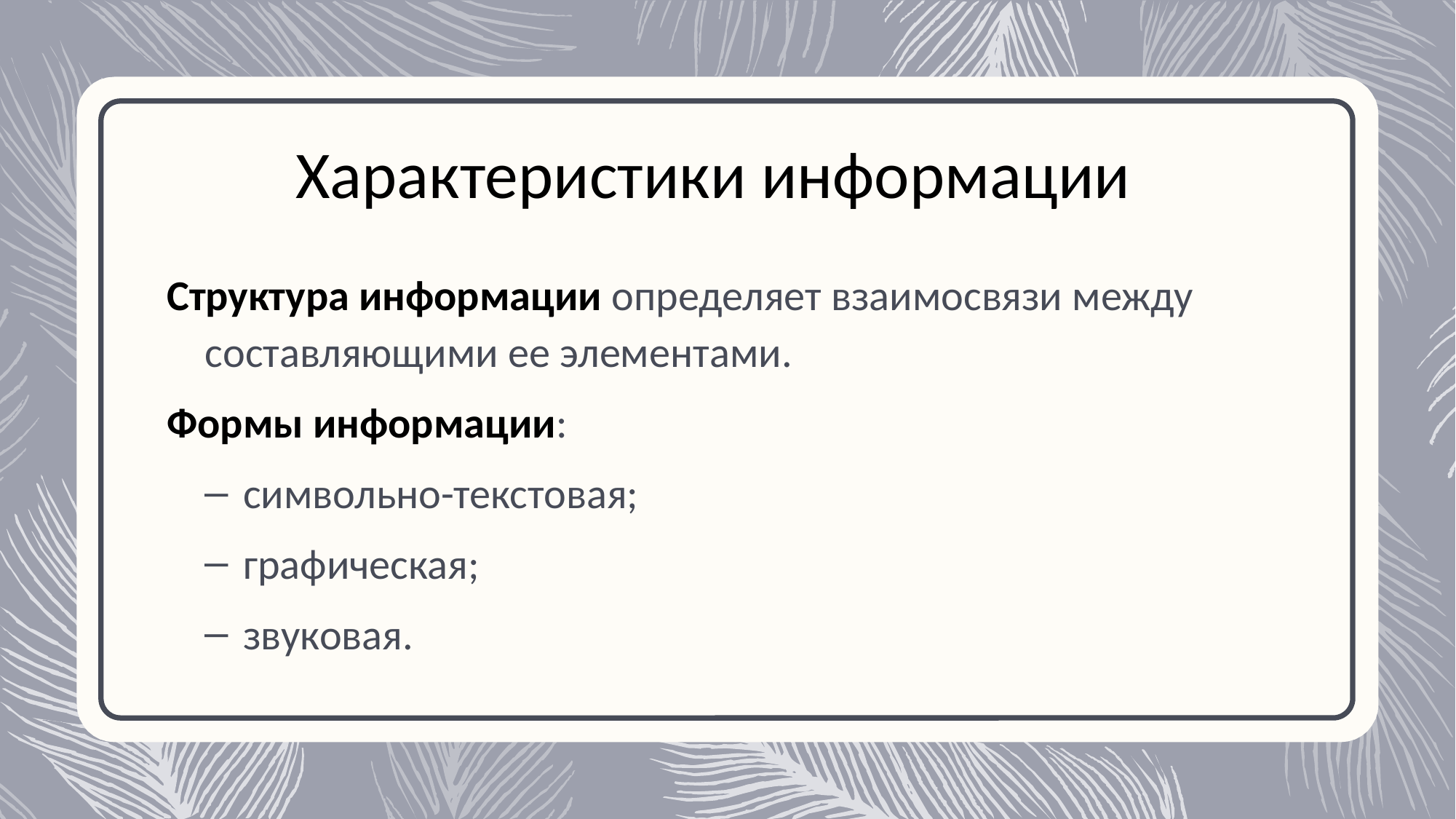

Характеристики информации
Структура информации определяет взаимосвязи между составляющими ее элементами.
Формы информации:
символьно-текстовая;
графическая;
звуковая.